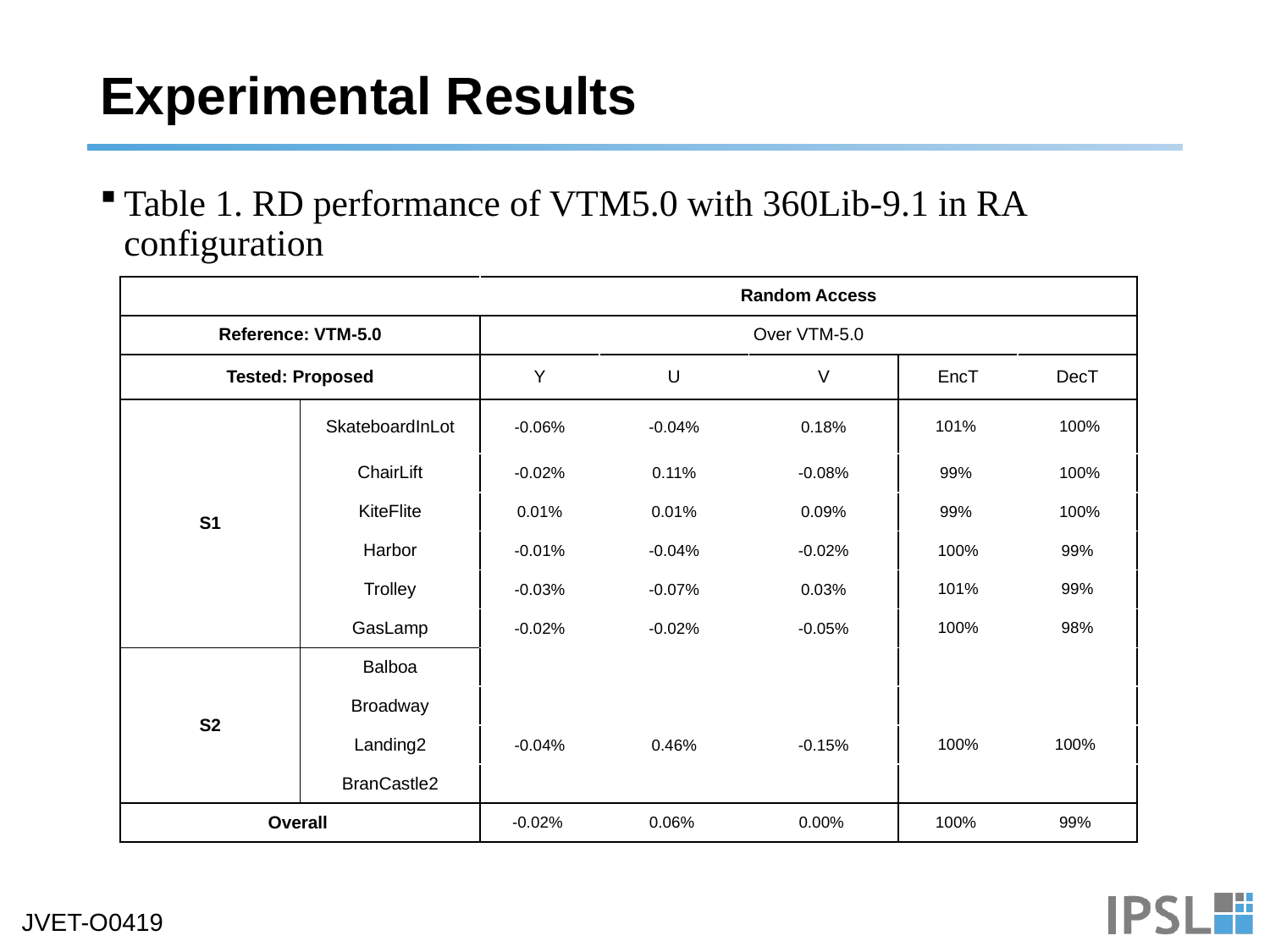

# Experimental Results
Table 1. RD performance of VTM5.0 with 360Lib-9.1 in RA configuration

|  |  | Random Access |  |  |  |  |
| --- | --- | --- | --- | --- | --- | --- |
| Reference: VTM-5.0 |  | Over VTM-5.0 |  |  |  |  |
| Tested: Proposed |  | Y | U | V | EncT | DecT |
| S1 | SkateboardInLot | -0.06% | -0.04% | 0.18% | 101% | 100% |
|  | ChairLift | -0.02% | 0.11% | -0.08% | 99% | 100% |
|  | KiteFlite | 0.01% | 0.01% | 0.09% | 99% | 100% |
|  | Harbor | -0.01% | -0.04% | -0.02% | 100% | 99% |
|  | Trolley | -0.03% | -0.07% | 0.03% | 101% | 99% |
|  | GasLamp | -0.02% | -0.02% | -0.05% | 100% | 98% |
| S2 | Balboa |  |  |  |  |  |
|  | Broadway |  |  |  |  |  |
|  | Landing2 | -0.04% | 0.46% | -0.15% | 100% | 100% |
|  | BranCastle2 |  |  |  |  |  |
| Overall |  | -0.02% | 0.06% | 0.00% | 100% | 99% |